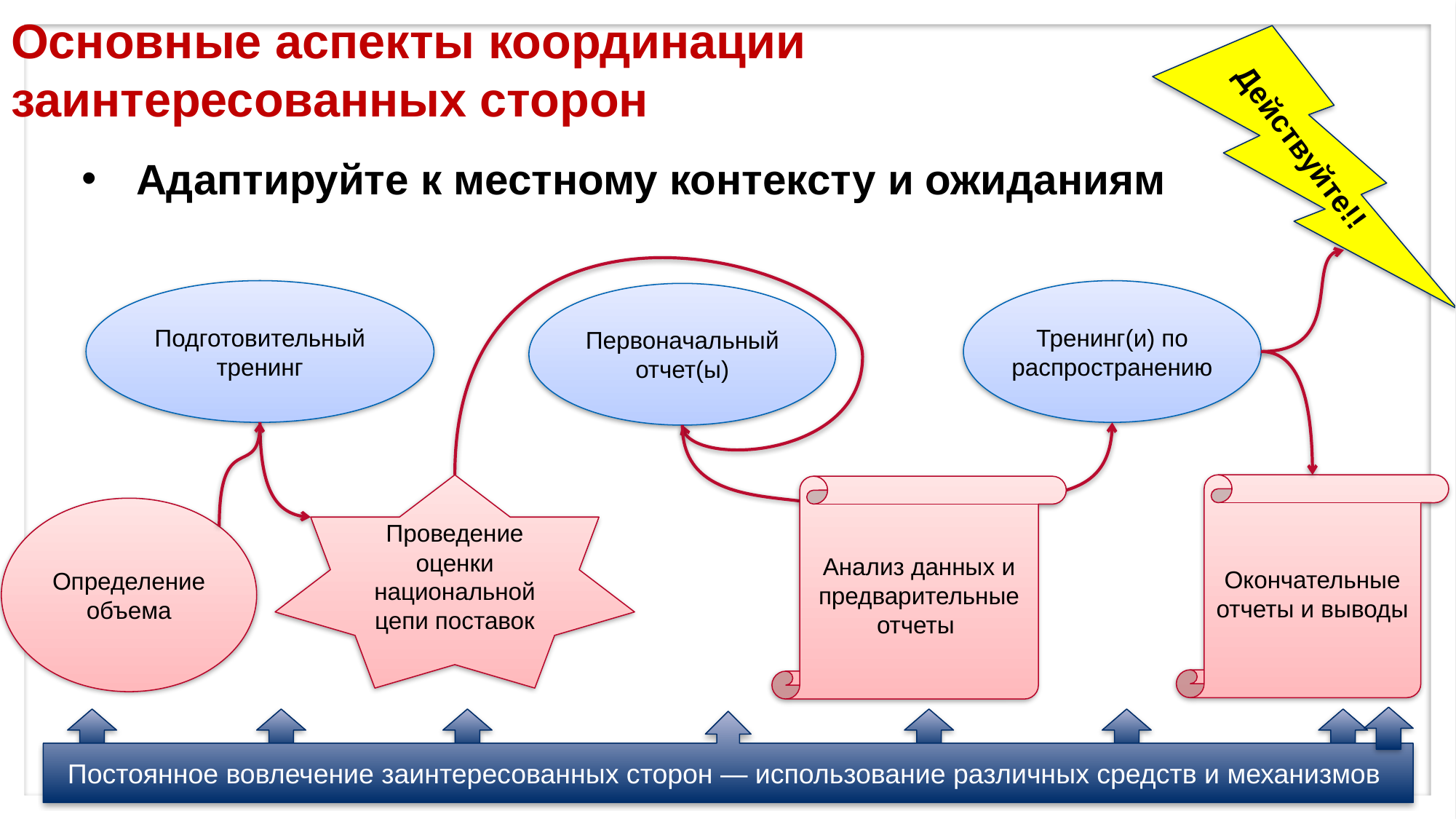

# Основные аспекты координации заинтересованных сторон

Действуйте!!
Адаптируйте к местному контексту и ожиданиям
Тренинг(и) по распространению
Подготовительный тренинг
Первоначальный отчет(ы)
Окончательные отчеты и выводы
Проведение оценки национальной цепи поставок
Анализ данных и предварительные отчеты
Определение объема

Постоянное вовлечение заинтересованных сторон ― использование различных средств и механизмов